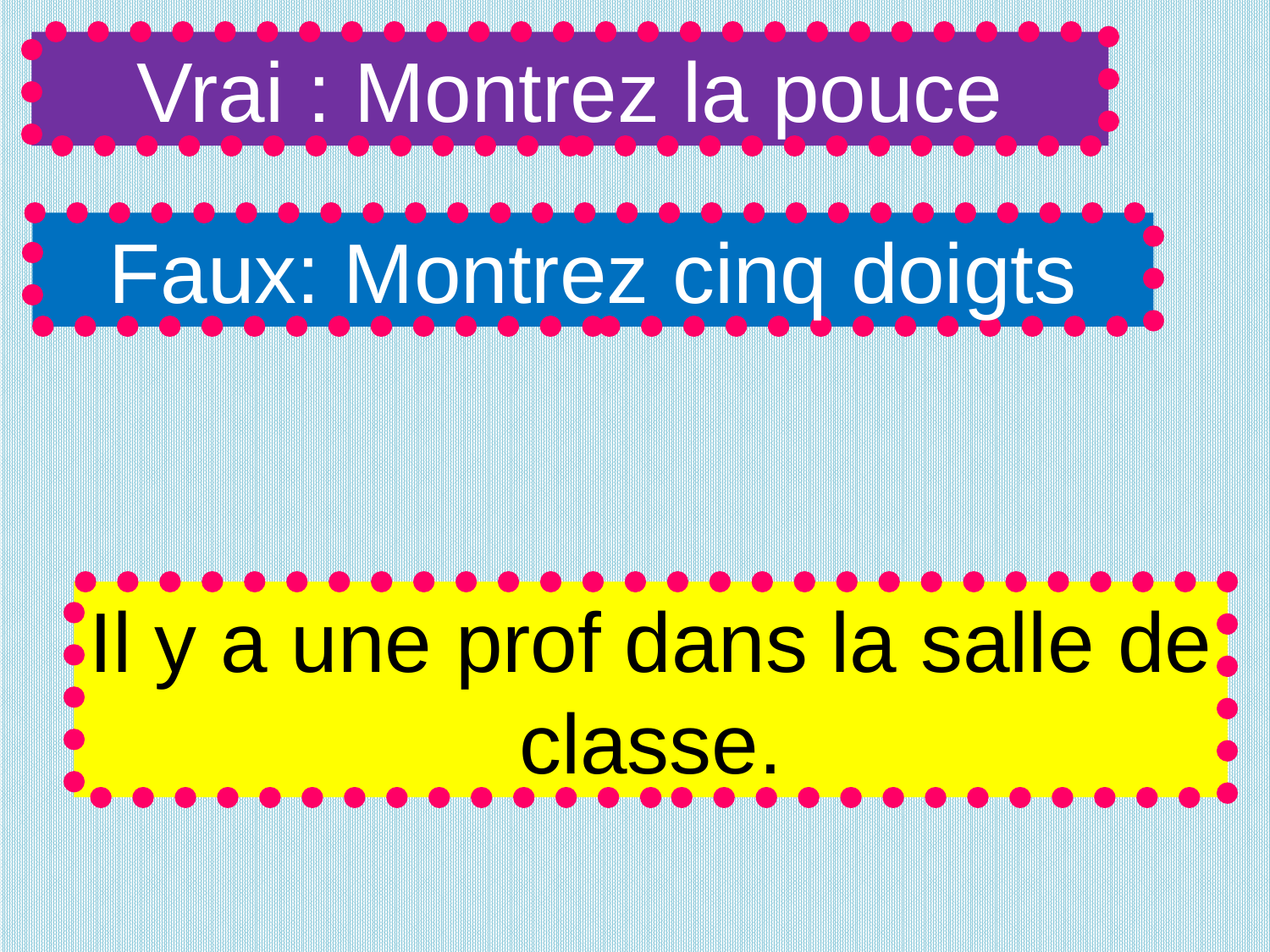

Vrai : Montrez la pouce
Faux: Montrez cinq doigts
Il y a une prof dans la salle de classe.